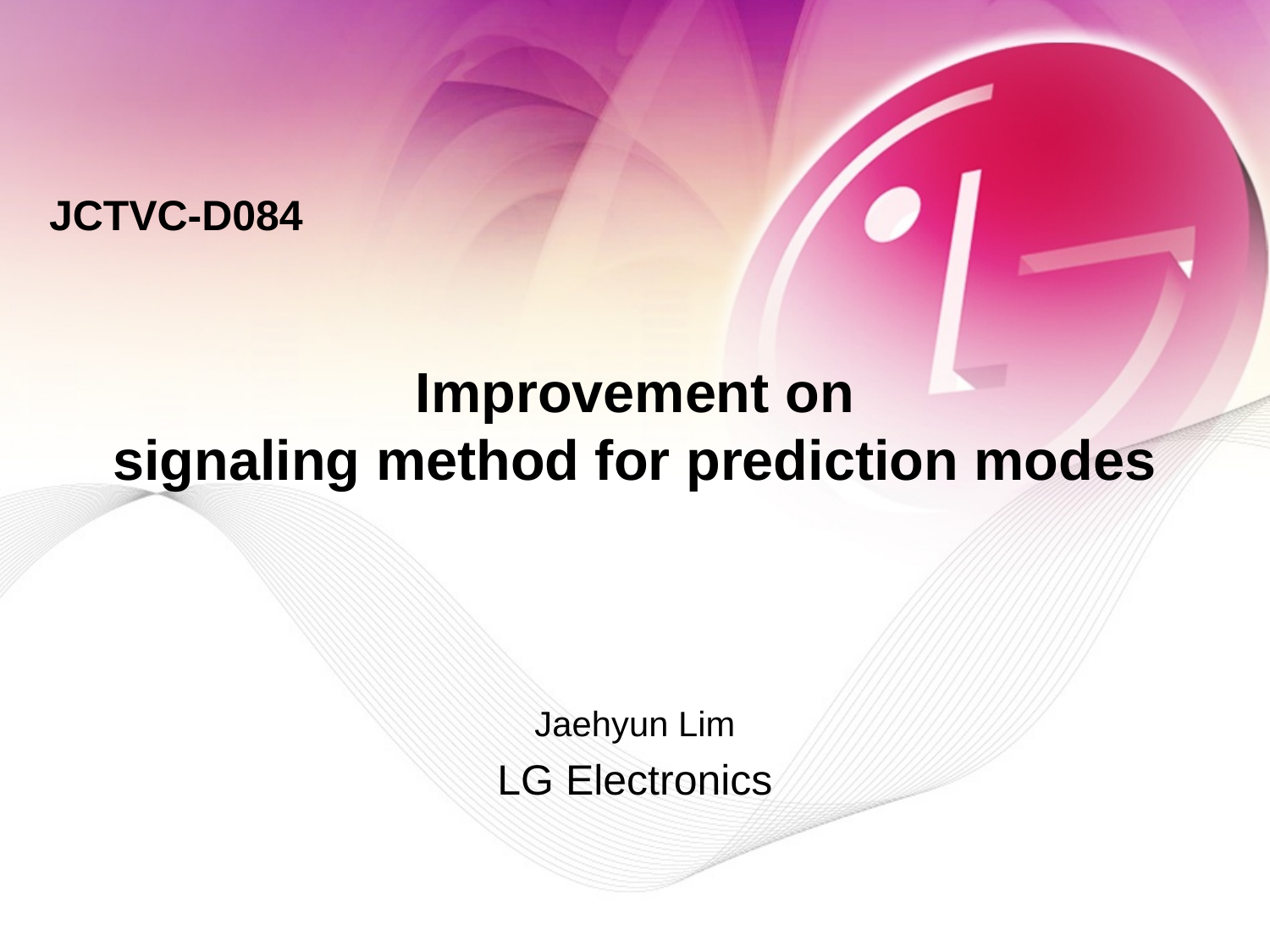

JCTVC-D084
# Improvement on signaling method for prediction modes
Jaehyun Lim
LG Electronics